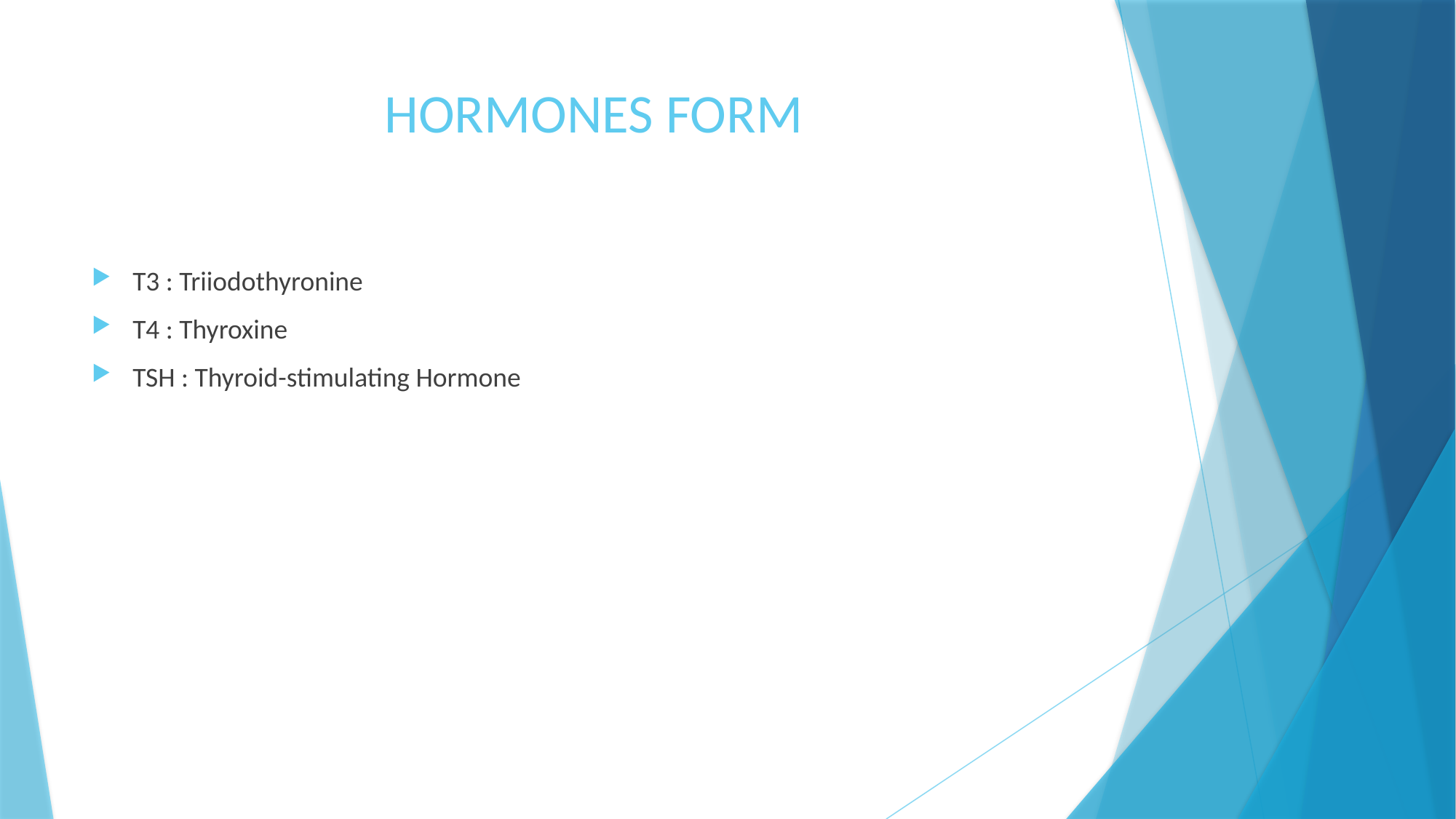

# HORMONES FORM
T3 : Triiodothyronine
T4 : Thyroxine
TSH : Thyroid-stimulating Hormone